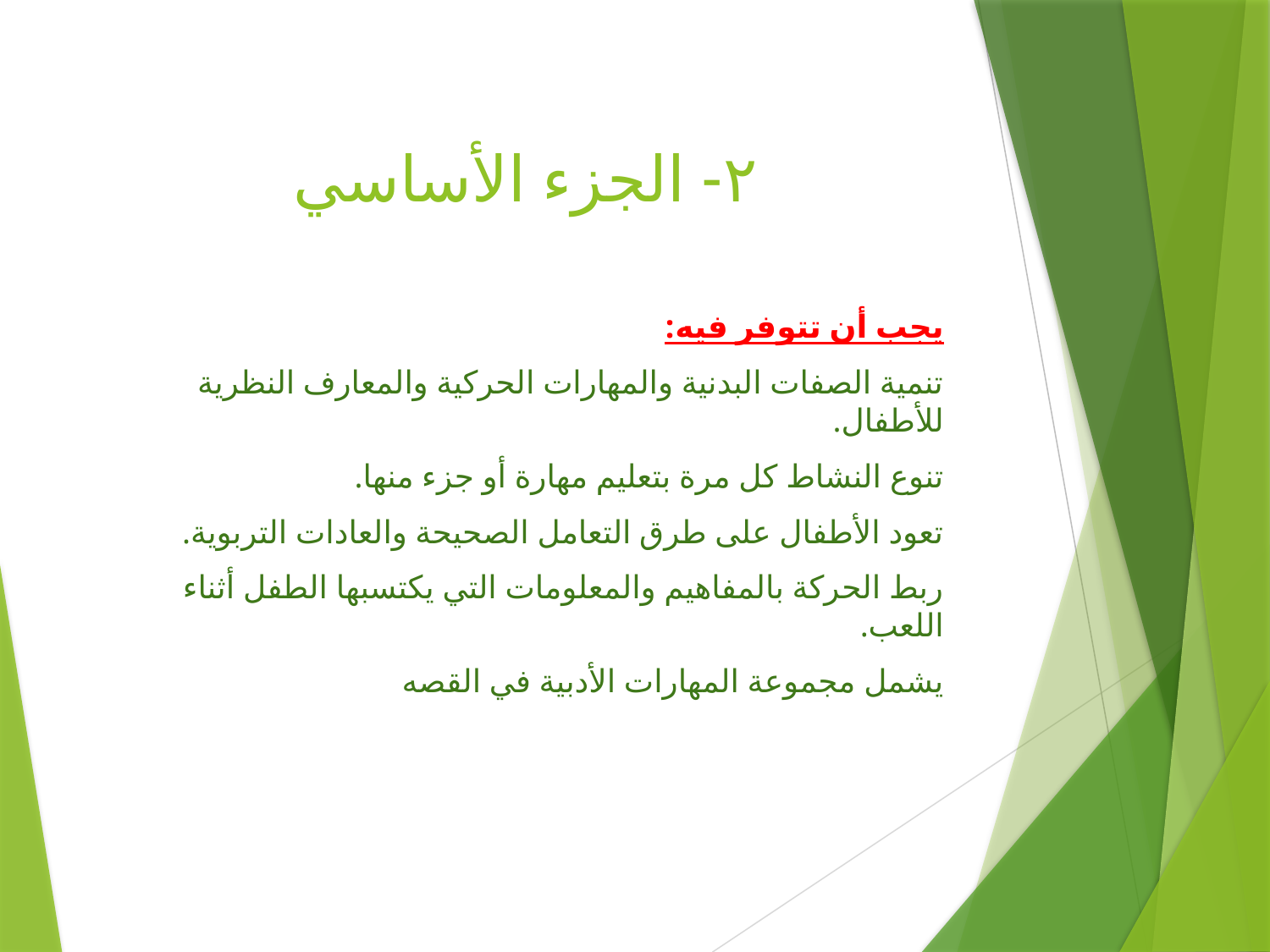

# ٢- الجزء الأساسي
يجب أن تتوفر فيه:
تنمية الصفات البدنية والمهارات الحركية والمعارف النظرية للأطفال.
تنوع النشاط كل مرة بتعليم مهارة أو جزء منها.
تعود الأطفال على طرق التعامل الصحيحة والعادات التربوية.
ربط الحركة بالمفاهيم والمعلومات التي يكتسبها الطفل أثناء اللعب.
يشمل مجموعة المهارات الأدبية في القصه